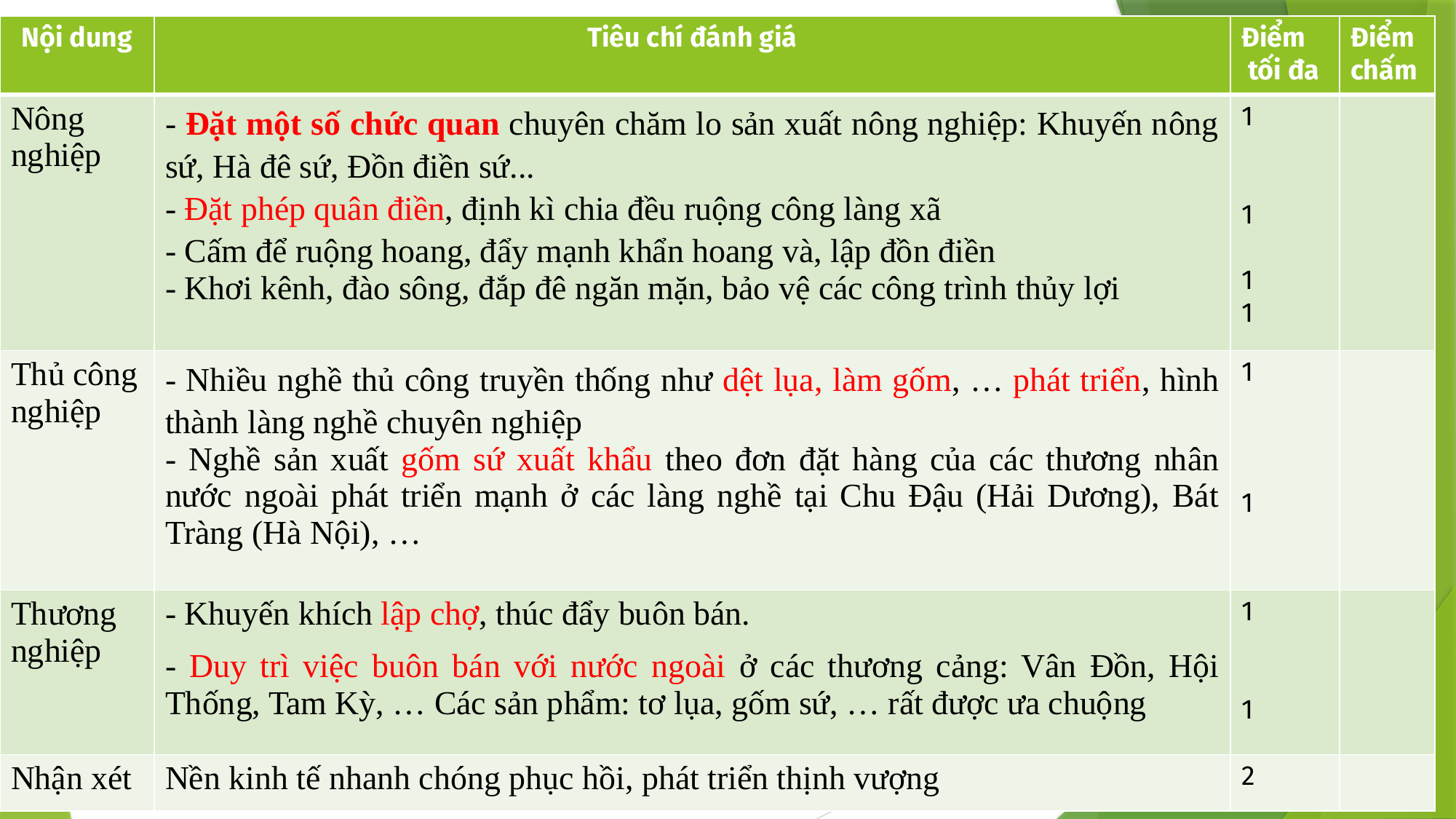

#
| Nội dung | Tiêu chí đánh giá | Điểm tối đa | Điểm chấm |
| --- | --- | --- | --- |
| Nông nghiệp | - Đặt một số chức quan chuyên chăm lo sản xuất nông nghiệp: Khuyến nông sứ, Hà đê sứ, Đồn điền sứ... - Đặt phép quân điền, định kì chia đều ruộng công làng xã - Cấm để ruộng hoang, đẩy mạnh khẩn hoang và, lập đồn điền - Khơi kênh, đào sông, đắp đê ngăn mặn, bảo vệ các công trình thủy lợi | 1 1 1 1 |  |
| Thủ công nghiệp | - Nhiều nghề thủ công truyền thống như dệt lụa, làm gốm, … phát triển, hình thành làng nghề chuyên nghiệp - Nghề sản xuất gốm sứ xuất khẩu theo đơn đặt hàng của các thương nhân nước ngoài phát triển mạnh ở các làng nghề tại Chu Đậu (Hải Dương), Bát Tràng (Hà Nội), … | 1 1 |  |
| Thương nghiệp | - Khuyến khích lập chợ, thúc đẩy buôn bán. - Duy trì việc buôn bán với nước ngoài ở các thương cảng: Vân Đồn, Hội Thống, Tam Kỳ, … Các sản phẩm: tơ lụa, gốm sứ, … rất được ưa chuộng | 1 1 |  |
| Nhận xét | Nền kinh tế nhanh chóng phục hồi, phát triển thịnh vượng | 2 |  |